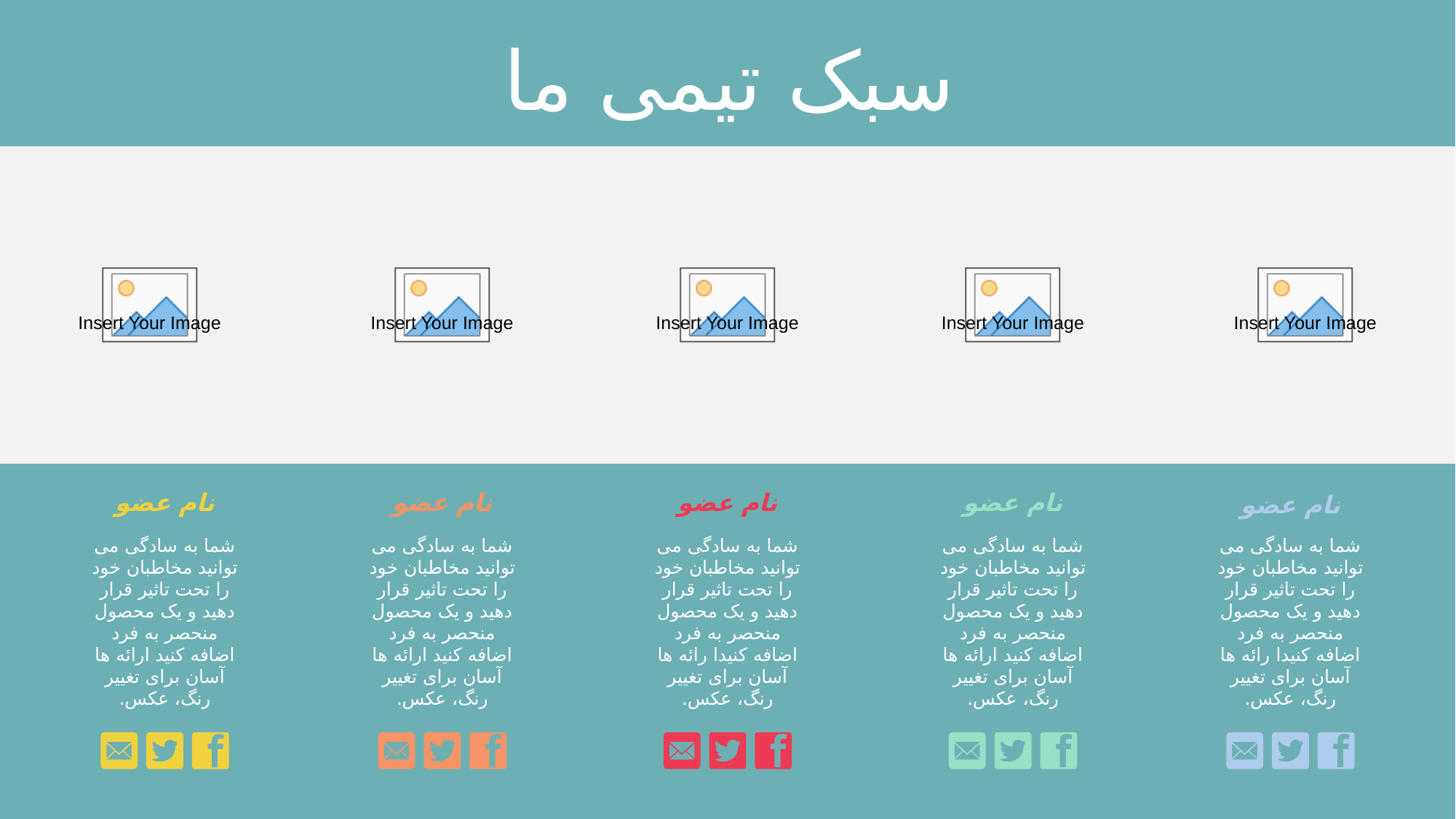

سبک تیمی ما

نام عضو
نام عضو
نام عضو
نام عضو
نام عضو
شما به سادگی می توانید مخاطبان خود را تحت تاثیر قرار دهید و یک محصول منحصر به فرد اضافه کنید ارائه ها آسان برای تغییر رنگ، عکس.
شما به سادگی می توانید مخاطبان خود را تحت تاثیر قرار دهید و یک محصول منحصر به فرد اضافه کنید ارائه ها آسان برای تغییر رنگ، عکس.
شما به سادگی می توانید مخاطبان خود را تحت تاثیر قرار دهید و یک محصول منحصر به فرد اضافه کنیدا رائه ها آسان برای تغییر رنگ، عکس.
شما به سادگی می توانید مخاطبان خود را تحت تاثیر قرار دهید و یک محصول منحصر به فرد اضافه کنید ارائه ها آسان برای تغییر رنگ، عکس.
شما به سادگی می توانید مخاطبان خود را تحت تاثیر قرار دهید و یک محصول منحصر به فرد اضافه کنیدا رائه ها آسان برای تغییر رنگ، عکس.